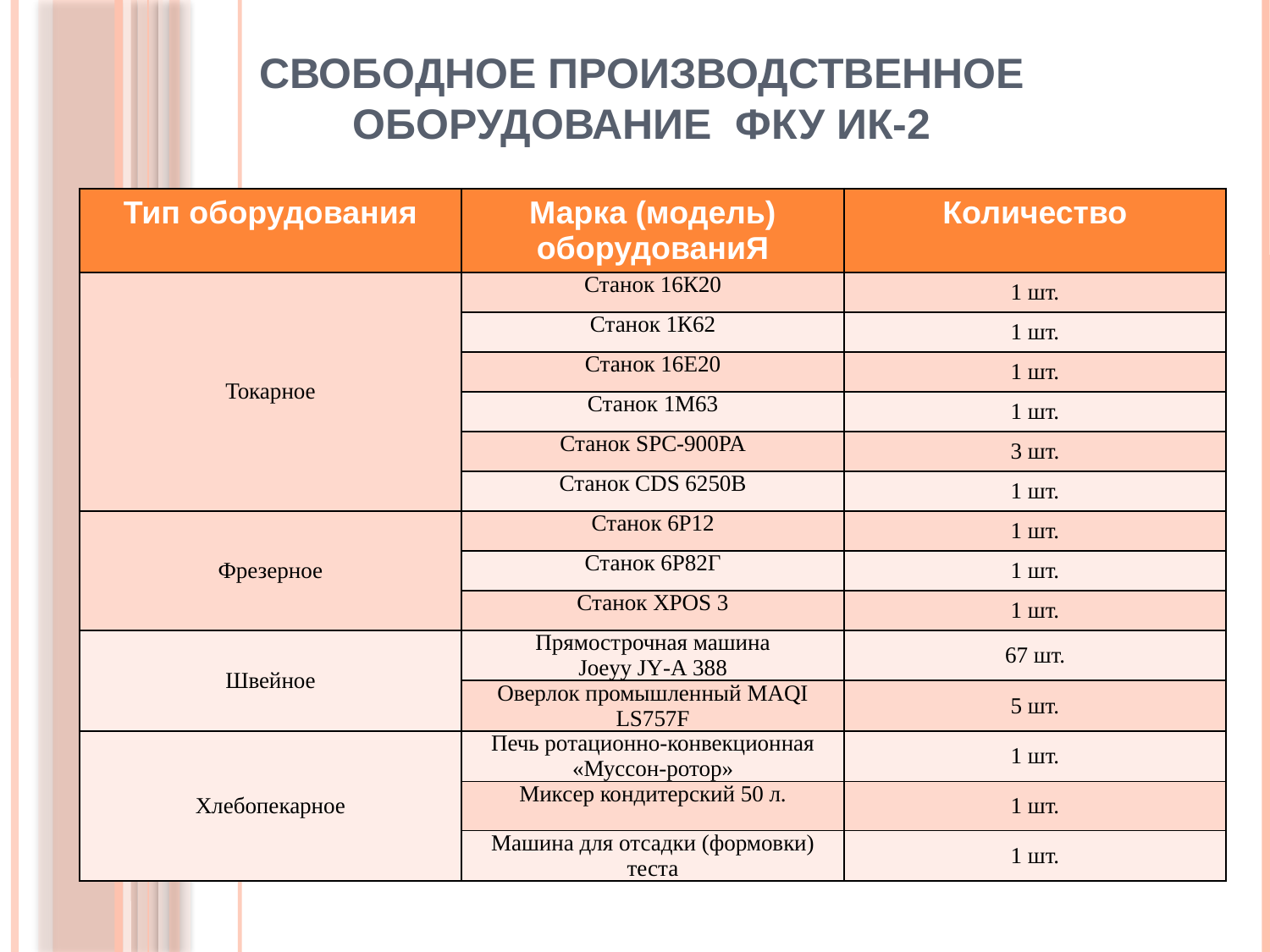

# свободное производственное оборудование  фку ик-2
| Тип оборудования | Марка (модель) оборудованиЯ | Количество |
| --- | --- | --- |
| Токарное | Станок 16К20 | 1 шт. |
|  | Станок 1К62 | 1 шт. |
|  | Станок 16Е20 | 1 шт. |
|  | Станок 1М63 | 1 шт. |
|  | Станок SPC-900PA | 3 шт. |
|  | Станок CDS 6250B | 1 шт. |
| Фрезерное | Станок 6P12 | 1 шт. |
|  | Станок 6P82Г | 1 шт. |
|  | Станок XPOS 3 | 1 шт. |
| Швейное | Прямострочная машина Joeyy JY-A 388 | 67 шт. |
|  | Оверлок промышленный MAQI LS757F | 5 шт. |
| Хлебопекарное | Печь ротационно-конвекционная «Муссон-ротор» | 1 шт. |
|  | Миксер кондитерский 50 л. | 1 шт. |
|  | Машина для отсадки (формовки) теста | 1 шт. |